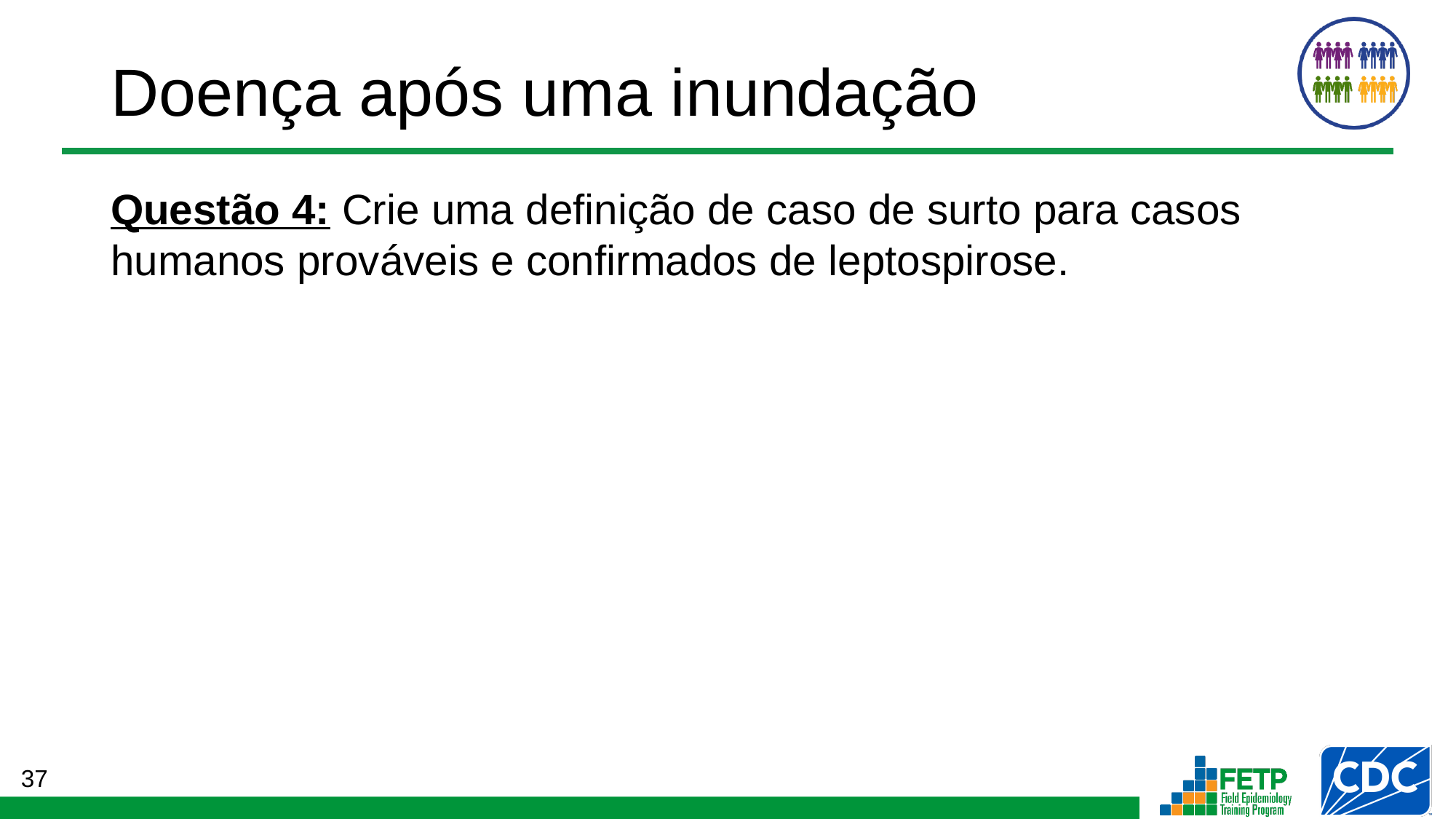

# Doença após uma inundação
Questão 4: Crie uma definição de caso de surto para casos humanos prováveis e confirmados de leptospirose.